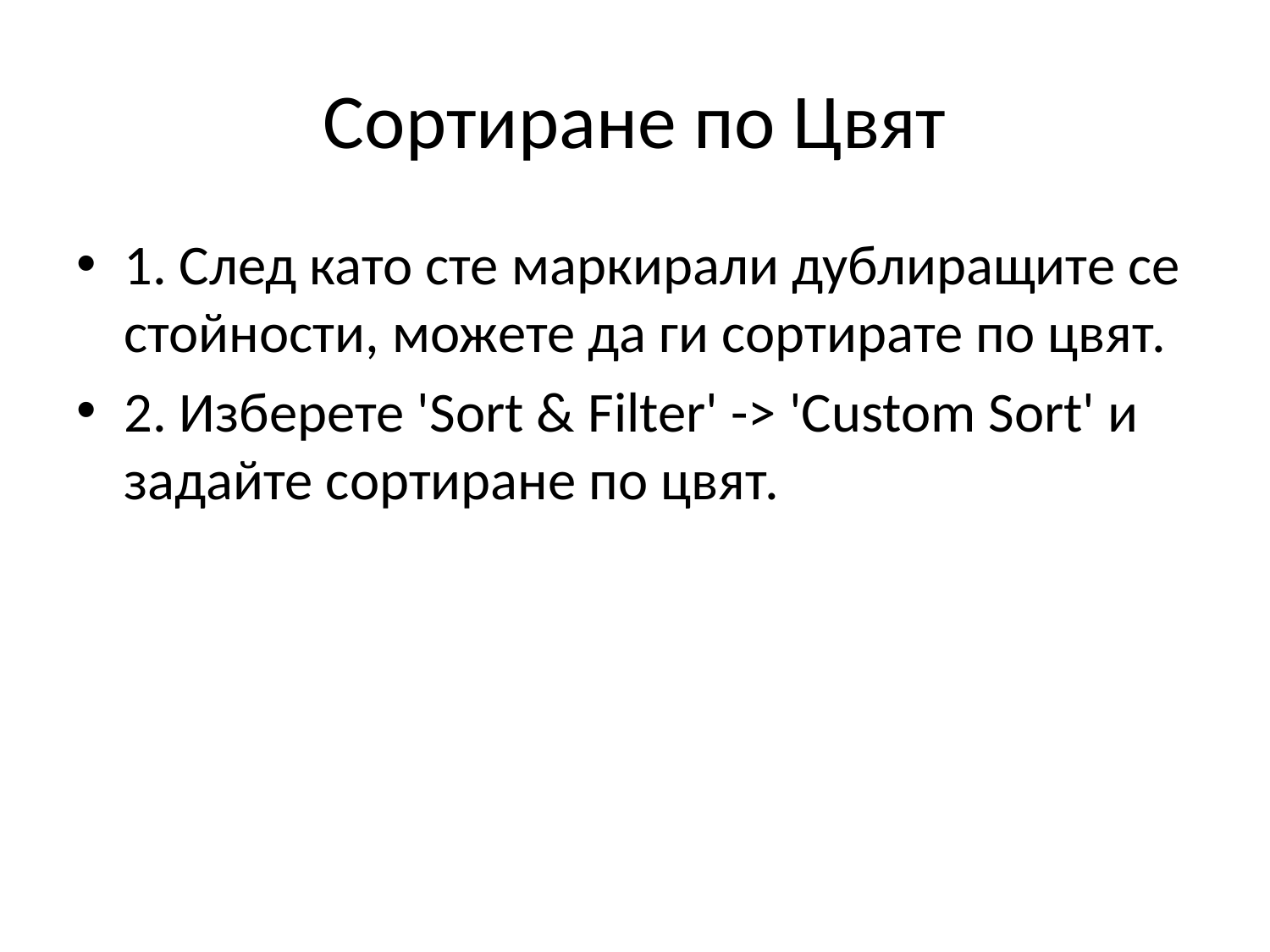

# Сортиране по Цвят
1. След като сте маркирали дублиращите се стойности, можете да ги сортирате по цвят.
2. Изберете 'Sort & Filter' -> 'Custom Sort' и задайте сортиране по цвят.